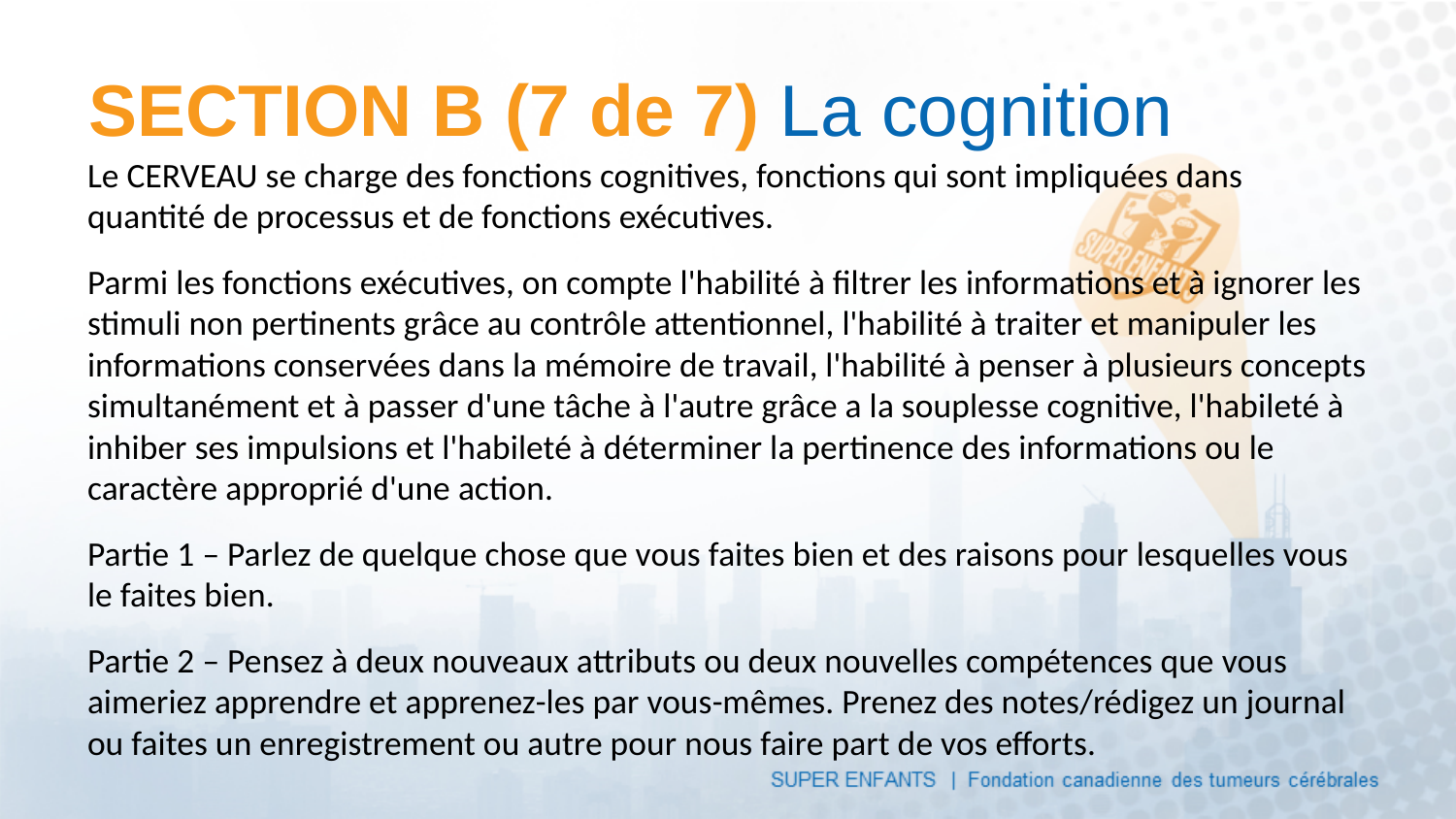

# SECTION B (7 de 7) La cognition
Le CERVEAU se charge des fonctions cognitives, fonctions qui sont impliquées dans quantité de processus et de fonctions exécutives.
Parmi les fonctions exécutives, on compte l'habilité à filtrer les informations et à ignorer les stimuli non pertinents grâce au contrôle attentionnel, l'habilité à traiter et manipuler les informations conservées dans la mémoire de travail, l'habilité à penser à plusieurs concepts simultanément et à passer d'une tâche à l'autre grâce a la souplesse cognitive, l'habileté à inhiber ses impulsions et l'habileté à déterminer la pertinence des informations ou le caractère approprié d'une action.
Partie 1 – Parlez de quelque chose que vous faites bien et des raisons pour lesquelles vous le faites bien.
Partie 2 – Pensez à deux nouveaux attributs ou deux nouvelles compétences que vous aimeriez apprendre et apprenez-les par vous-mêmes. Prenez des notes/rédigez un journal ou faites un enregistrement ou autre pour nous faire part de vos efforts.